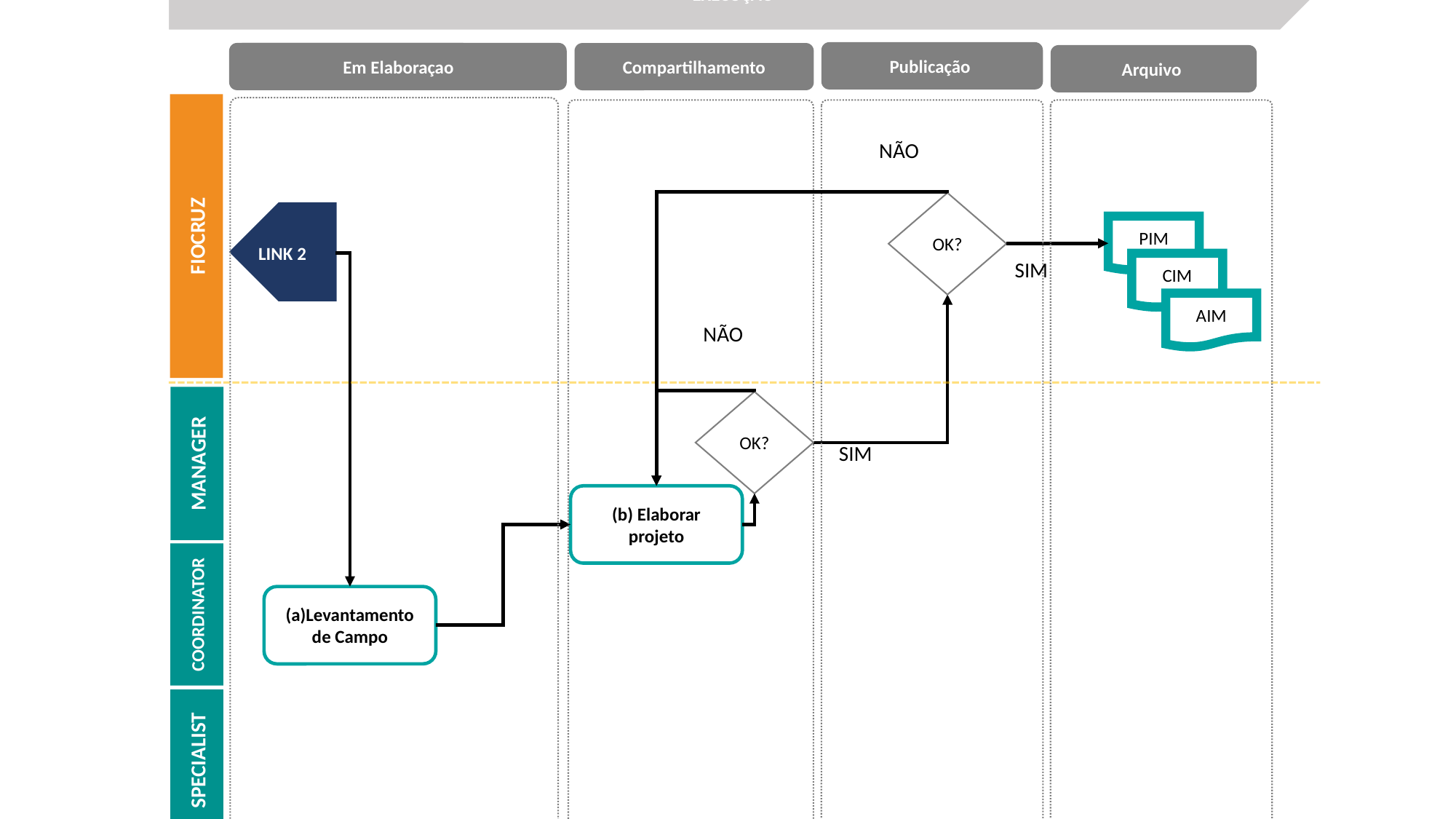

EXECUÇÃO
Publicação
Em Elaboraçao
Em Elaboraçao
Compartilhamento
Arquivo
FIOCRUZ

NÃO
OK?

LINK 2
PIM
SIM
CIM
AIM
NÃO
MANAGER
OK?
SIM
(b) Elaborar projeto
COORDINATOR
(a)Levantamento de Campo
SPECIALIST